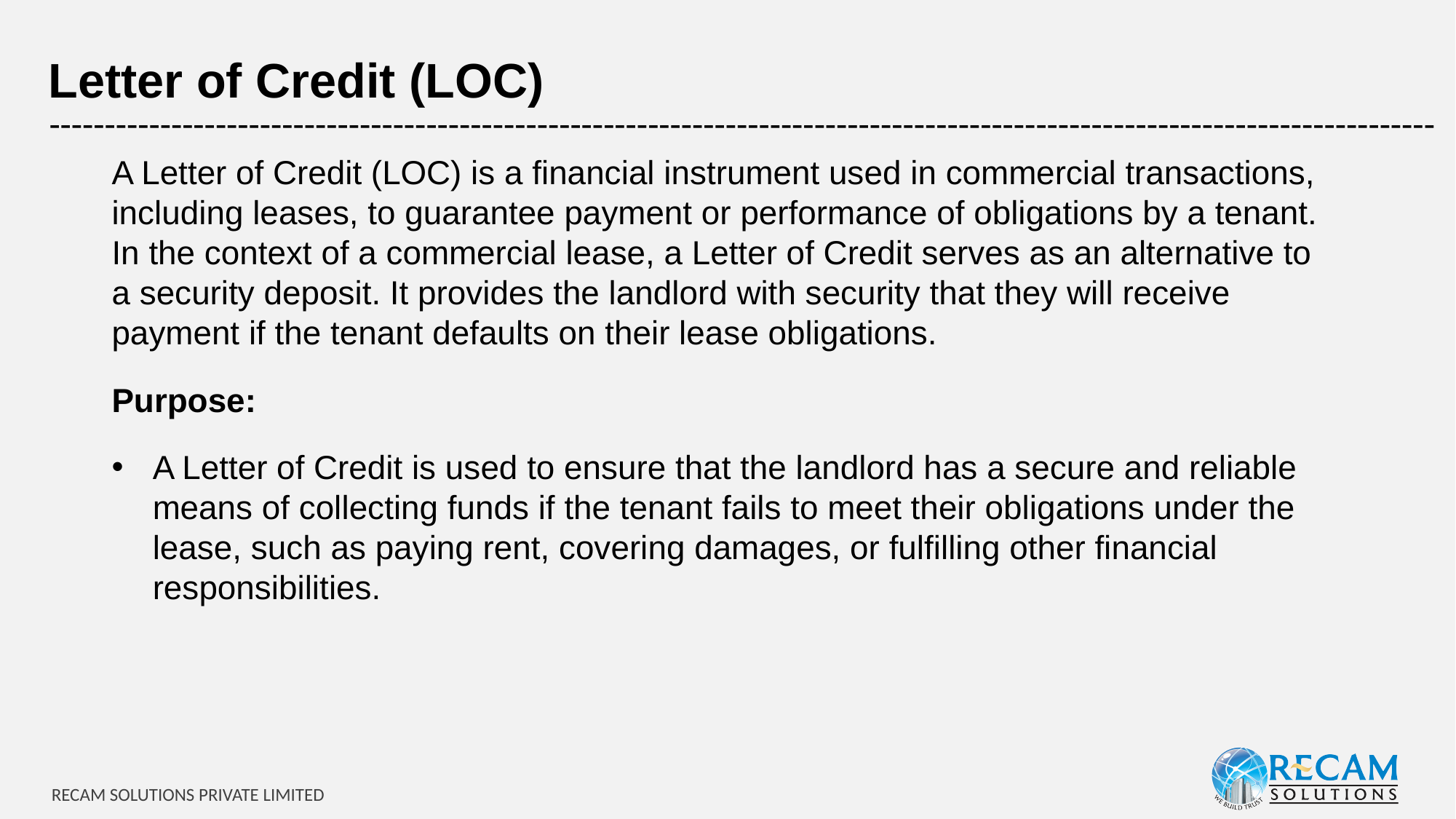

Letter of Credit (LOC)
-----------------------------------------------------------------------------------------------------------------------------
A Letter of Credit (LOC) is a financial instrument used in commercial transactions, including leases, to guarantee payment or performance of obligations by a tenant. In the context of a commercial lease, a Letter of Credit serves as an alternative to a security deposit. It provides the landlord with security that they will receive payment if the tenant defaults on their lease obligations.
Purpose:
A Letter of Credit is used to ensure that the landlord has a secure and reliable means of collecting funds if the tenant fails to meet their obligations under the lease, such as paying rent, covering damages, or fulfilling other financial responsibilities.
RECAM SOLUTIONS PRIVATE LIMITED